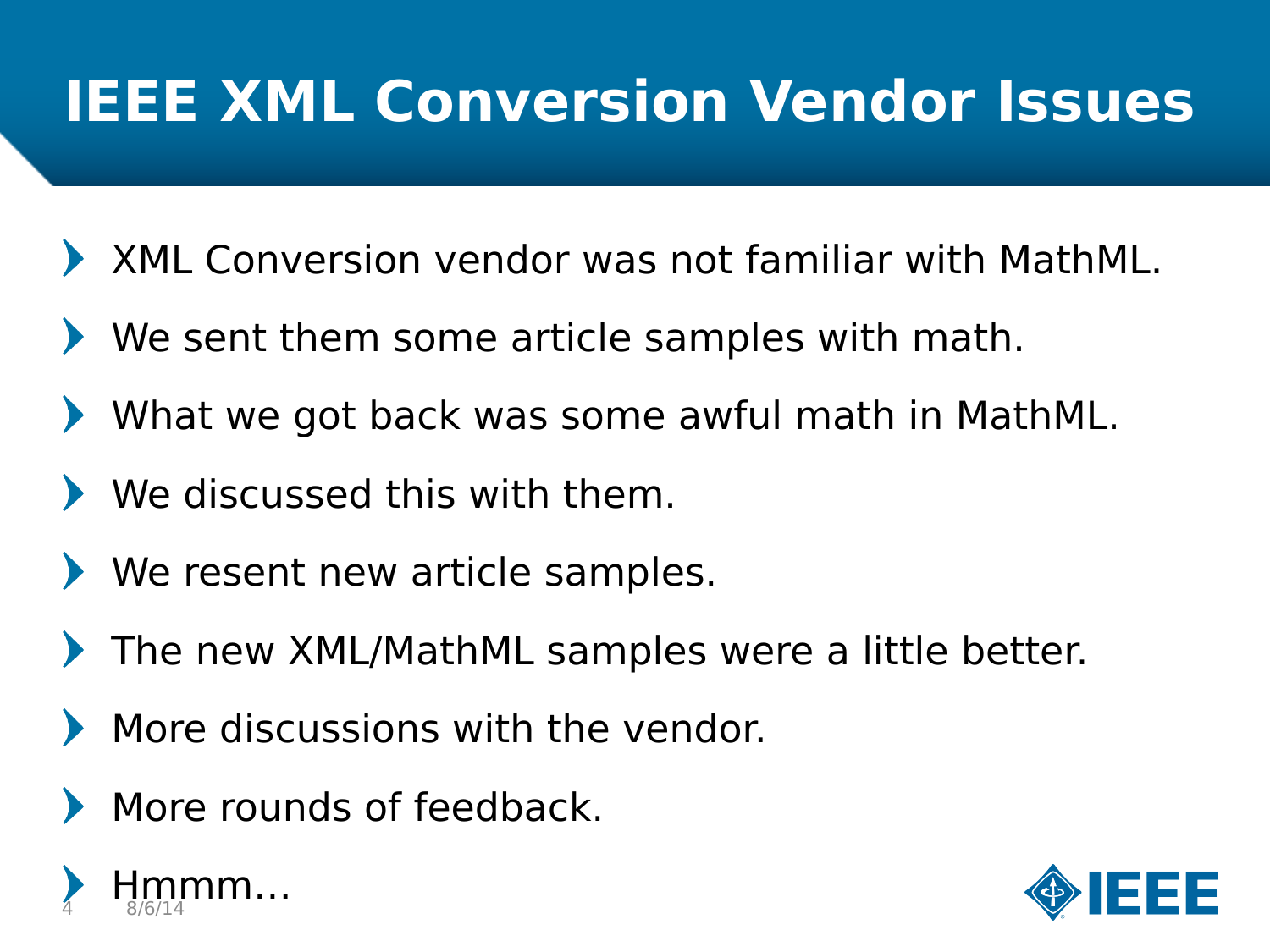

# IEEE XML Conversion Vendor Issues
XML Conversion vendor was not familiar with MathML.
We sent them some article samples with math.
What we got back was some awful math in MathML.
We discussed this with them.
We resent new article samples.
The new XML/MathML samples were a little better.
More discussions with the vendor.
More rounds of feedback.
Hmmm…

4
 8/6/14